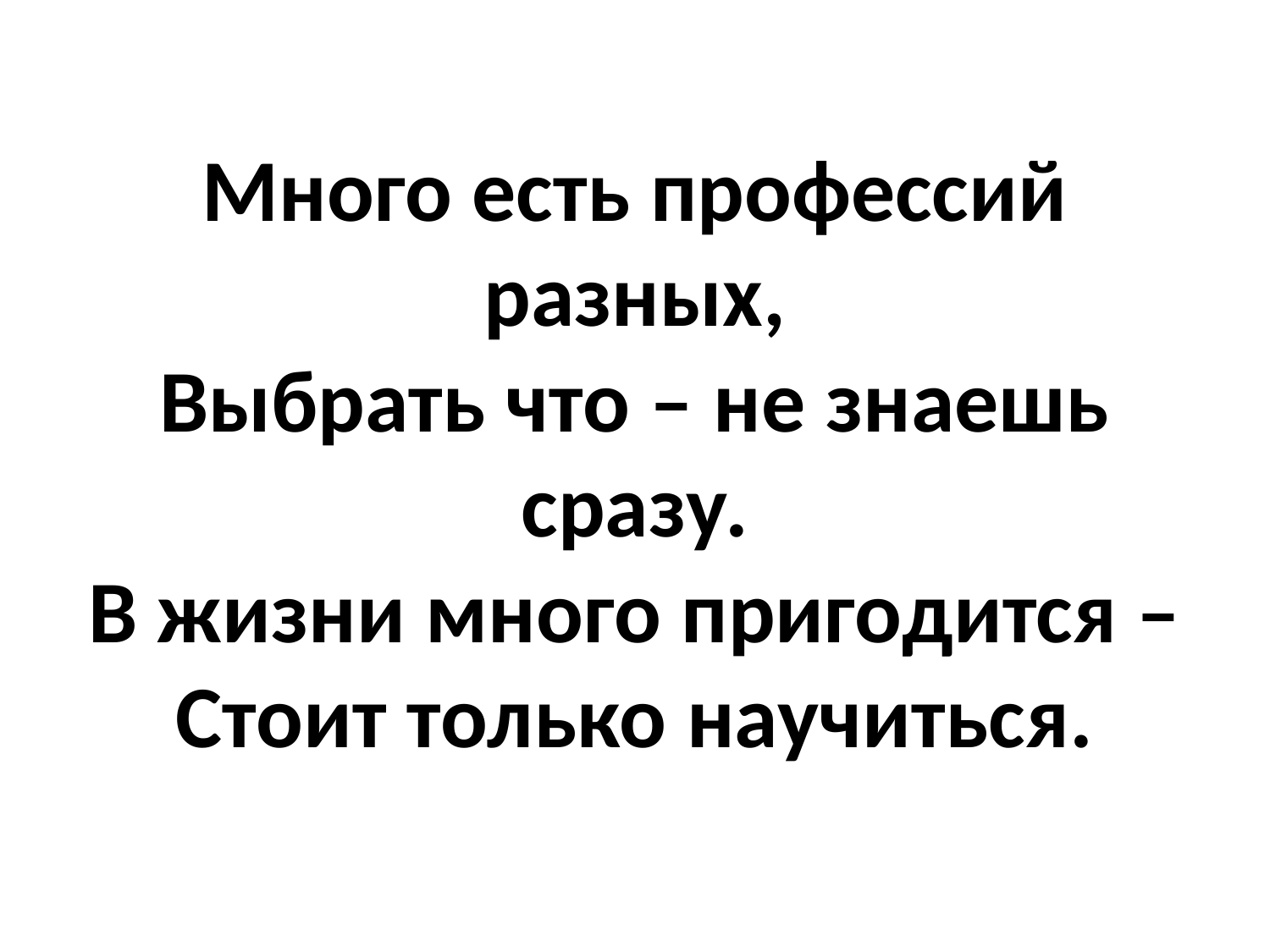

Много есть профессий разных,
Выбрать что – не знаешь сразу.
В жизни много пригодится –
Стоит только научиться.